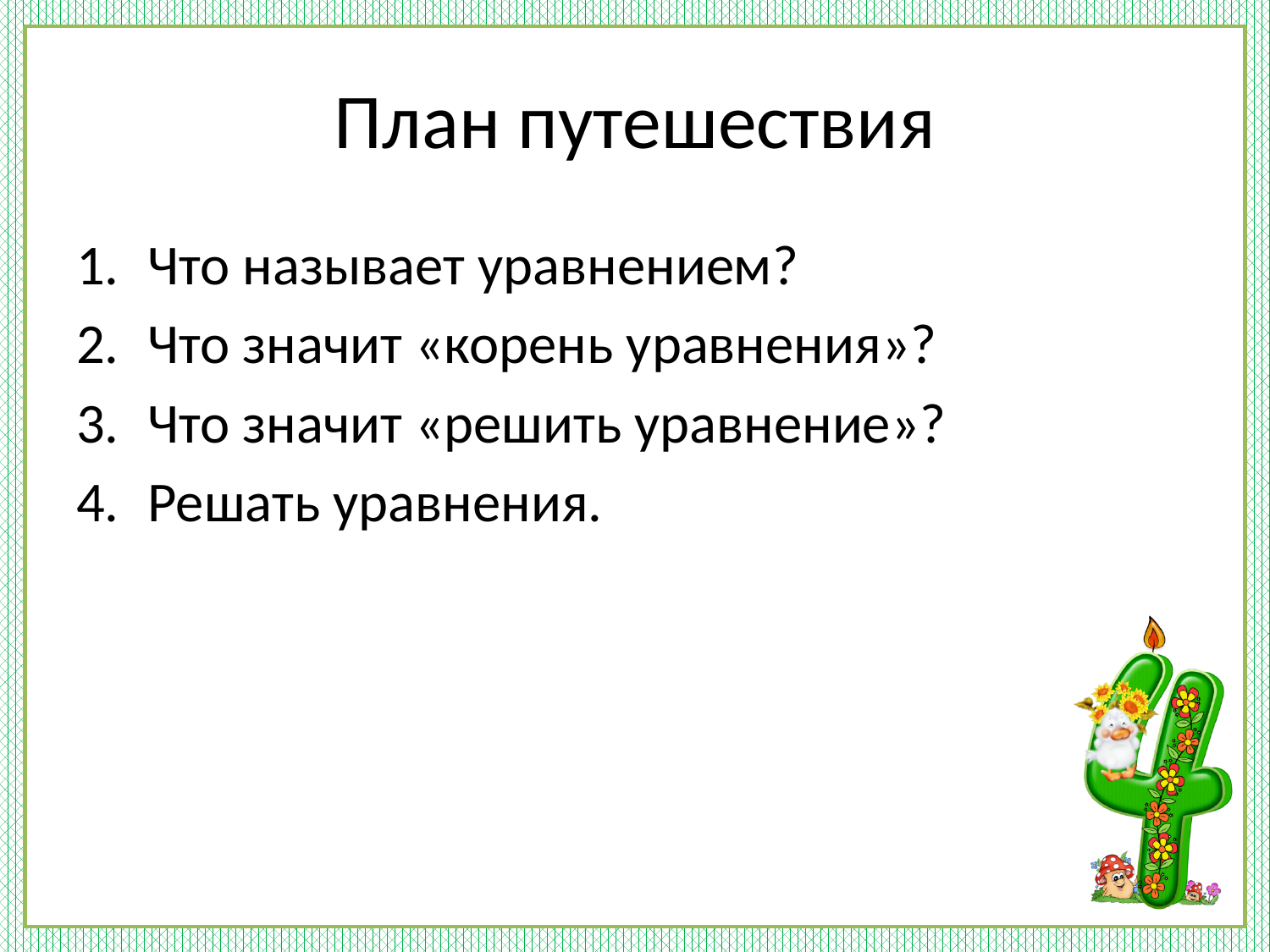

# План путешествия
Что называет уравнением?
Что значит «корень уравнения»?
Что значит «решить уравнение»?
Решать уравнения.